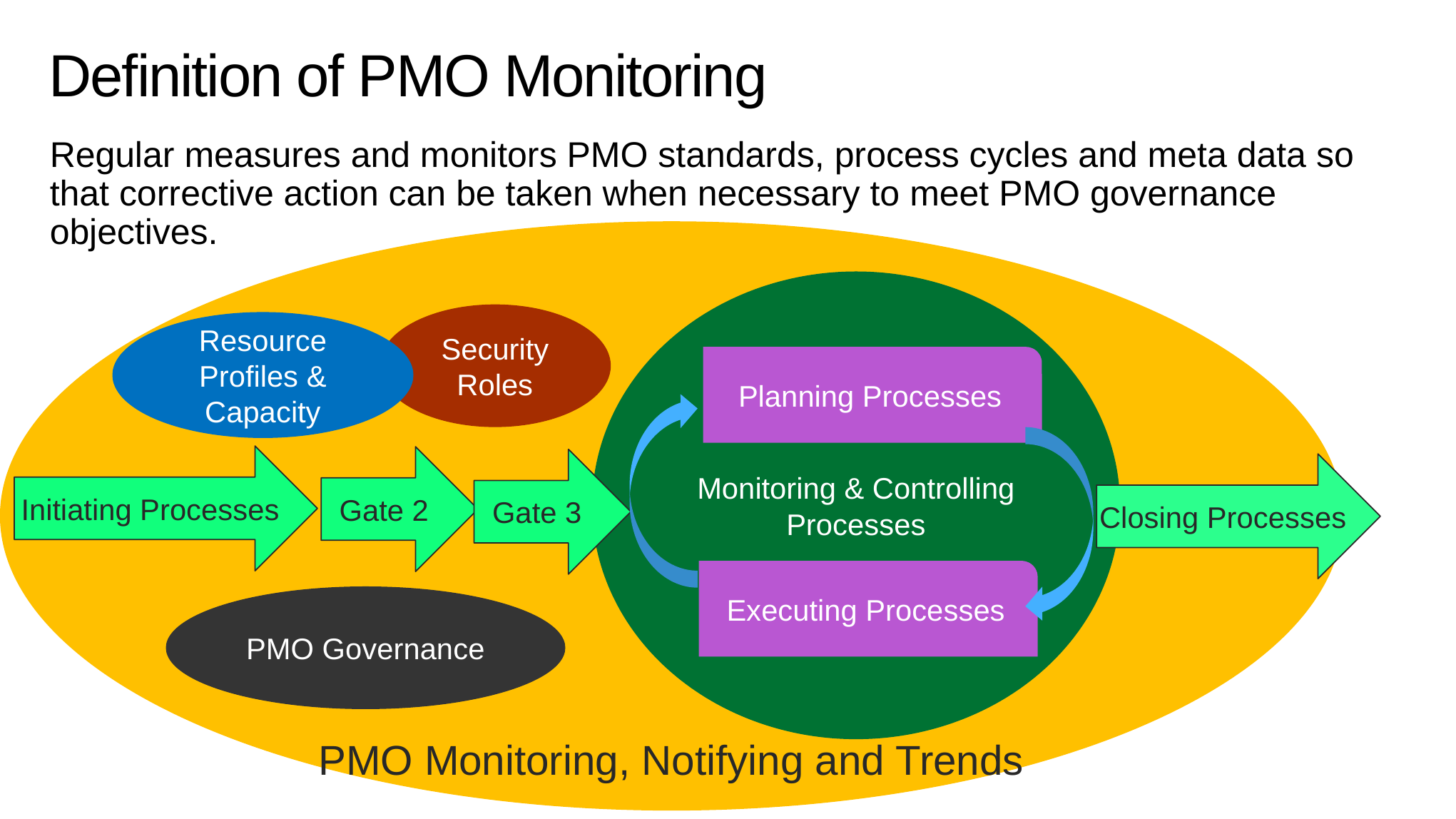

# Definition of PMO Monitoring
Regular measures and monitors PMO standards, process cycles and meta data so that corrective action can be taken when necessary to meet PMO governance objectives.

PMO Monitoring, Notifying and Trends

Monitoring & Controlling Processes
Security
Roles
Resource
Profiles & Capacity
Planning Processes
Initiating Processes
Gate 2
Gate 3
Closing Processes

Executing Processes
PMO Governance